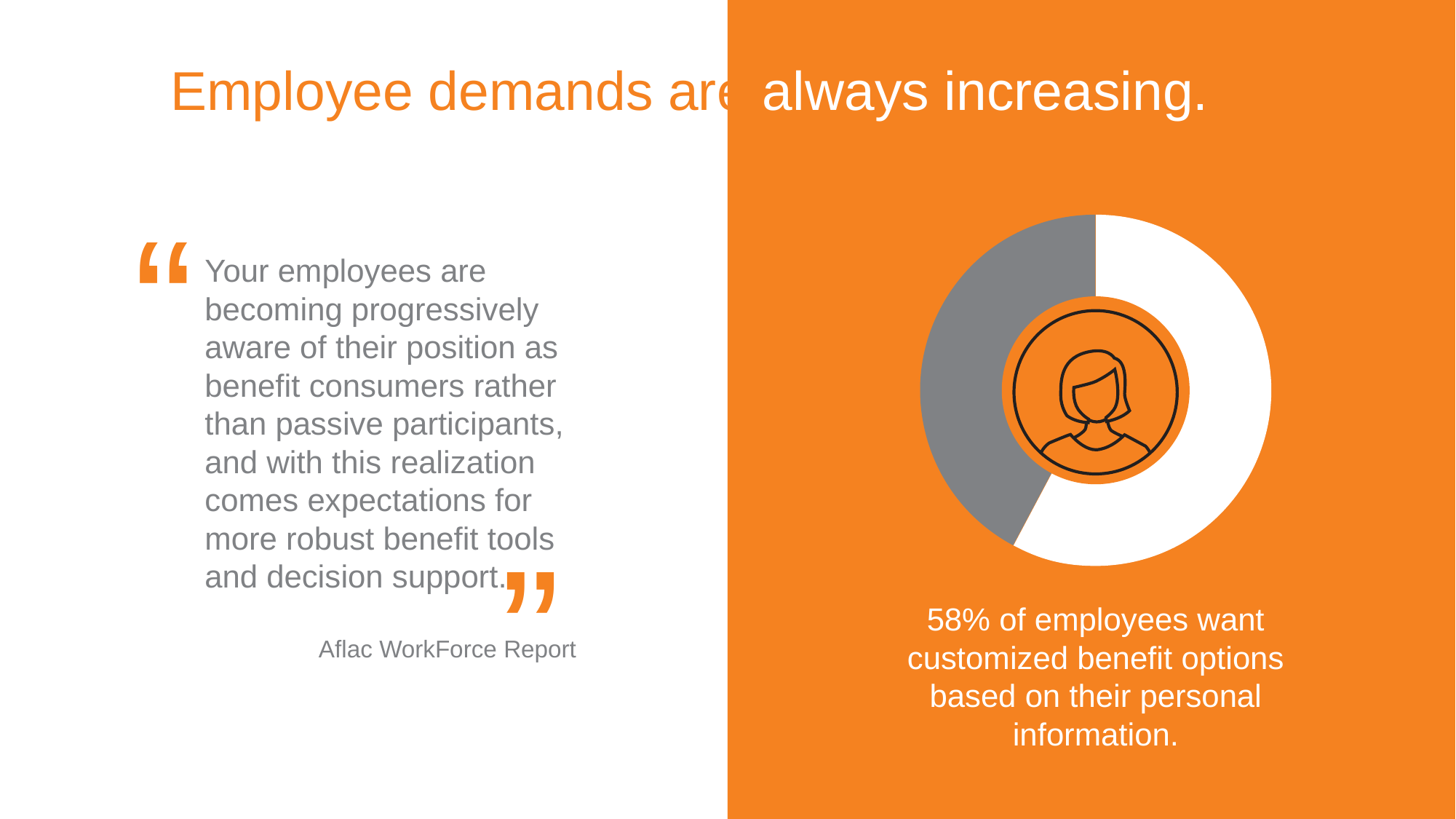

Employee demands are always increasing.
“
Your employees are becoming progressively aware of their position as benefit consumers rather than passive participants, and with this realization comes expectations for more robust benefit tools and decision support.
Aflac WorkForce Report
”

58% of employees want customized benefit options based on their personal information.